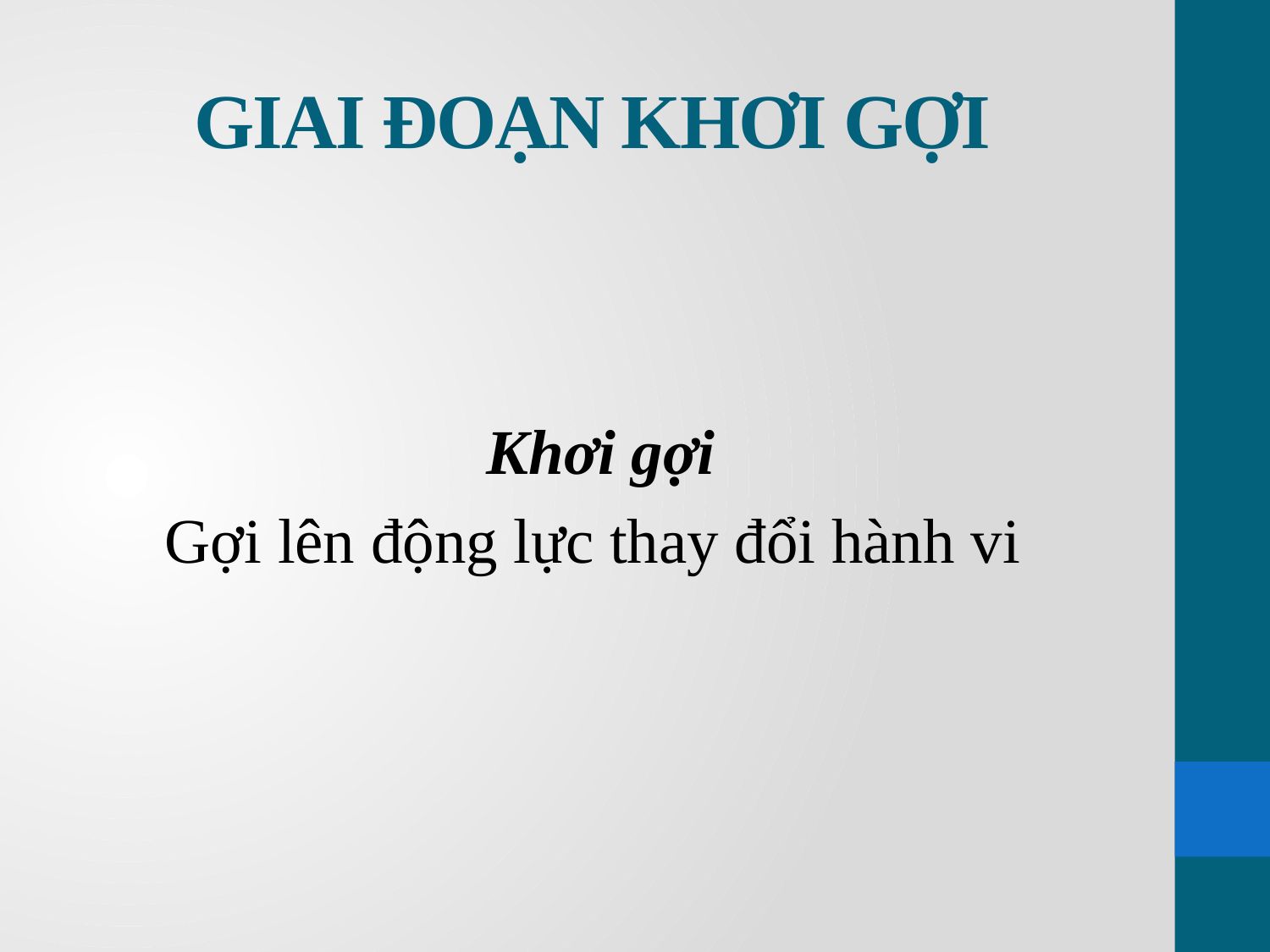

# GIAI ĐOẠN KHƠI GỢI

Khơi gợi
Gợi lên động lực thay đổi hành vi